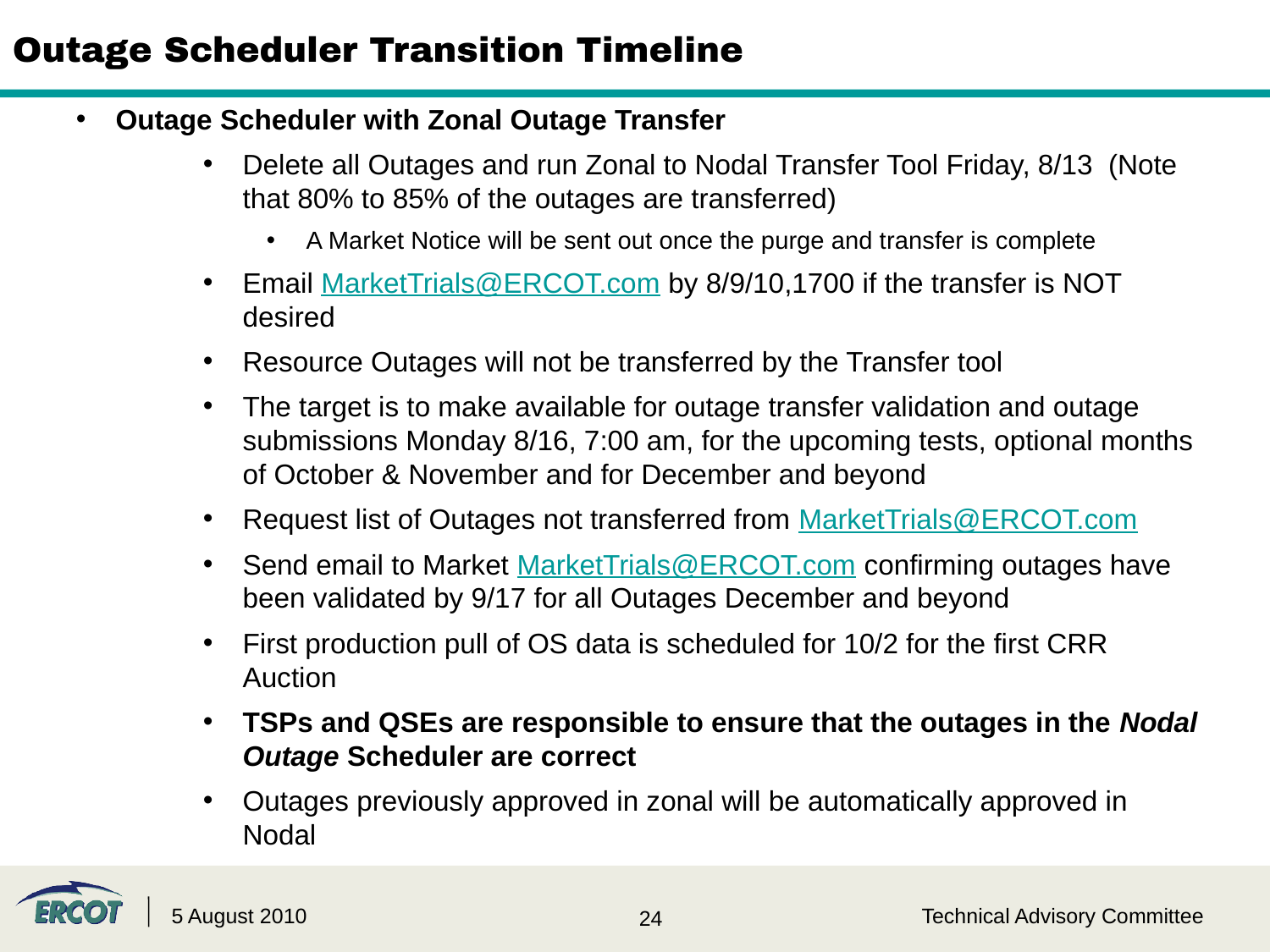

Outage Scheduler Transition Timeline
Outage Scheduler with Zonal Outage Transfer
Delete all Outages and run Zonal to Nodal Transfer Tool Friday, 8/13  (Note that 80% to 85% of the outages are transferred)
A Market Notice will be sent out once the purge and transfer is complete
Email MarketTrials@ERCOT.com by 8/9/10,1700 if the transfer is NOT desired
Resource Outages will not be transferred by the Transfer tool
The target is to make available for outage transfer validation and outage submissions Monday 8/16, 7:00 am, for the upcoming tests, optional months of October & November and for December and beyond
Request list of Outages not transferred from MarketTrials@ERCOT.com
Send email to Market MarketTrials@ERCOT.com confirming outages have been validated by 9/17 for all Outages December and beyond
First production pull of OS data is scheduled for 10/2 for the first CRR Auction
TSPs and QSEs are responsible to ensure that the outages in the Nodal Outage Scheduler are correct
Outages previously approved in zonal will be automatically approved in Nodal

5 August 2010
Technical Advisory Committee